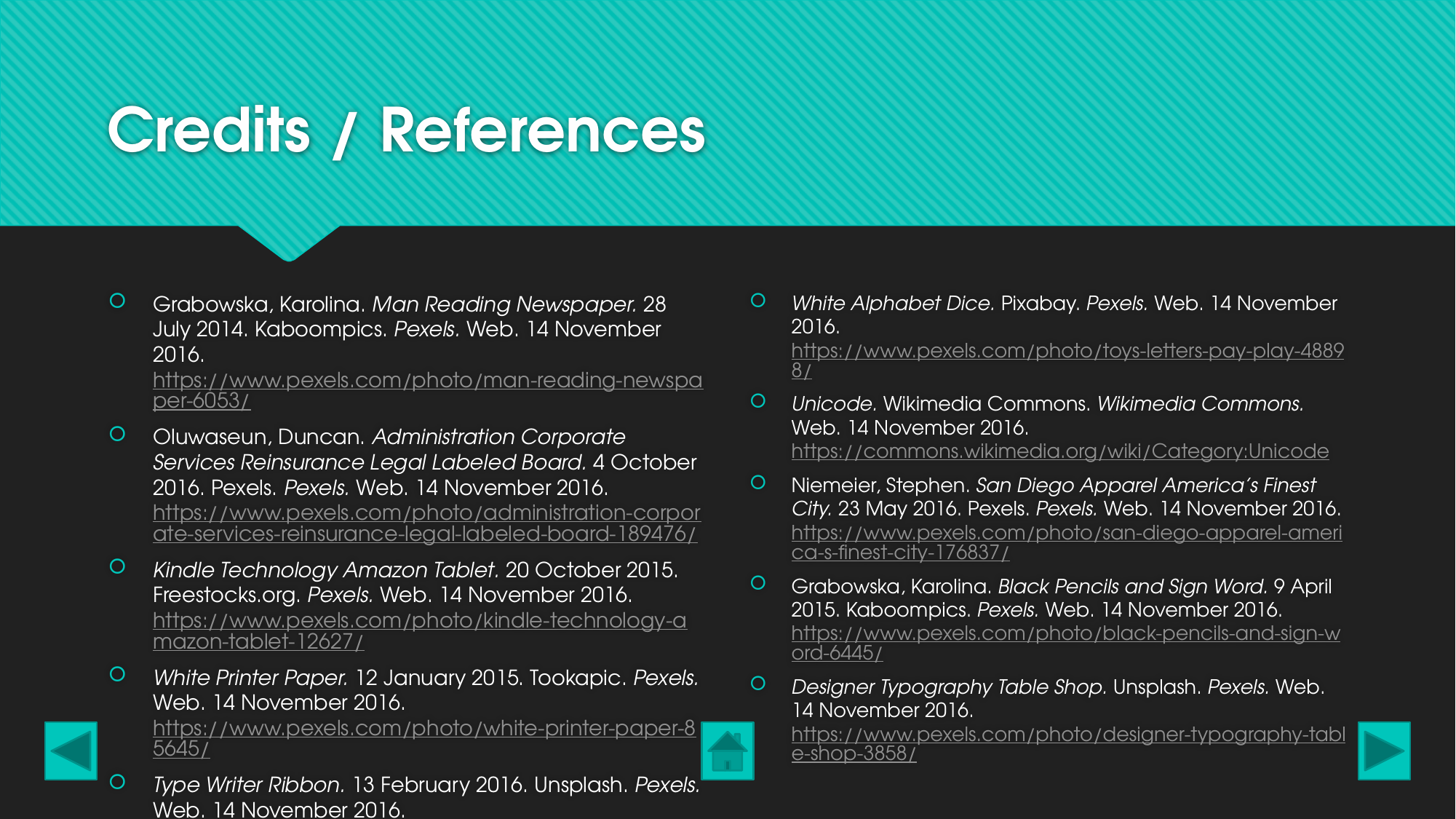

# Credits / References
Grabowska, Karolina. Man Reading Newspaper. 28 July 2014. Kaboompics. Pexels. Web. 14 November 2016. https://www.pexels.com/photo/man-reading-newspaper-6053/
Oluwaseun, Duncan. Administration Corporate Services Reinsurance Legal Labeled Board. 4 October 2016. Pexels. Pexels. Web. 14 November 2016. https://www.pexels.com/photo/administration-corporate-services-reinsurance-legal-labeled-board-189476/
Kindle Technology Amazon Tablet. 20 October 2015. Freestocks.org. Pexels. Web. 14 November 2016. https://www.pexels.com/photo/kindle-technology-amazon-tablet-12627/
White Printer Paper. 12 January 2015. Tookapic. Pexels. Web. 14 November 2016. https://www.pexels.com/photo/white-printer-paper-85645/
Type Writer Ribbon. 13 February 2016. Unsplash. Pexels. Web. 14 November 2016. https://www.pexels.com/photo/type-writer-ribbon-47453/
White Alphabet Dice. Pixabay. Pexels. Web. 14 November 2016. https://www.pexels.com/photo/toys-letters-pay-play-48898/
Unicode. Wikimedia Commons. Wikimedia Commons. Web. 14 November 2016. https://commons.wikimedia.org/wiki/Category:Unicode
Niemeier, Stephen. San Diego Apparel America’s Finest City. 23 May 2016. Pexels. Pexels. Web. 14 November 2016. https://www.pexels.com/photo/san-diego-apparel-america-s-finest-city-176837/
Grabowska, Karolina. Black Pencils and Sign Word. 9 April 2015. Kaboompics. Pexels. Web. 14 November 2016. https://www.pexels.com/photo/black-pencils-and-sign-word-6445/
Designer Typography Table Shop. Unsplash. Pexels. Web. 14 November 2016. https://www.pexels.com/photo/designer-typography-table-shop-3858/